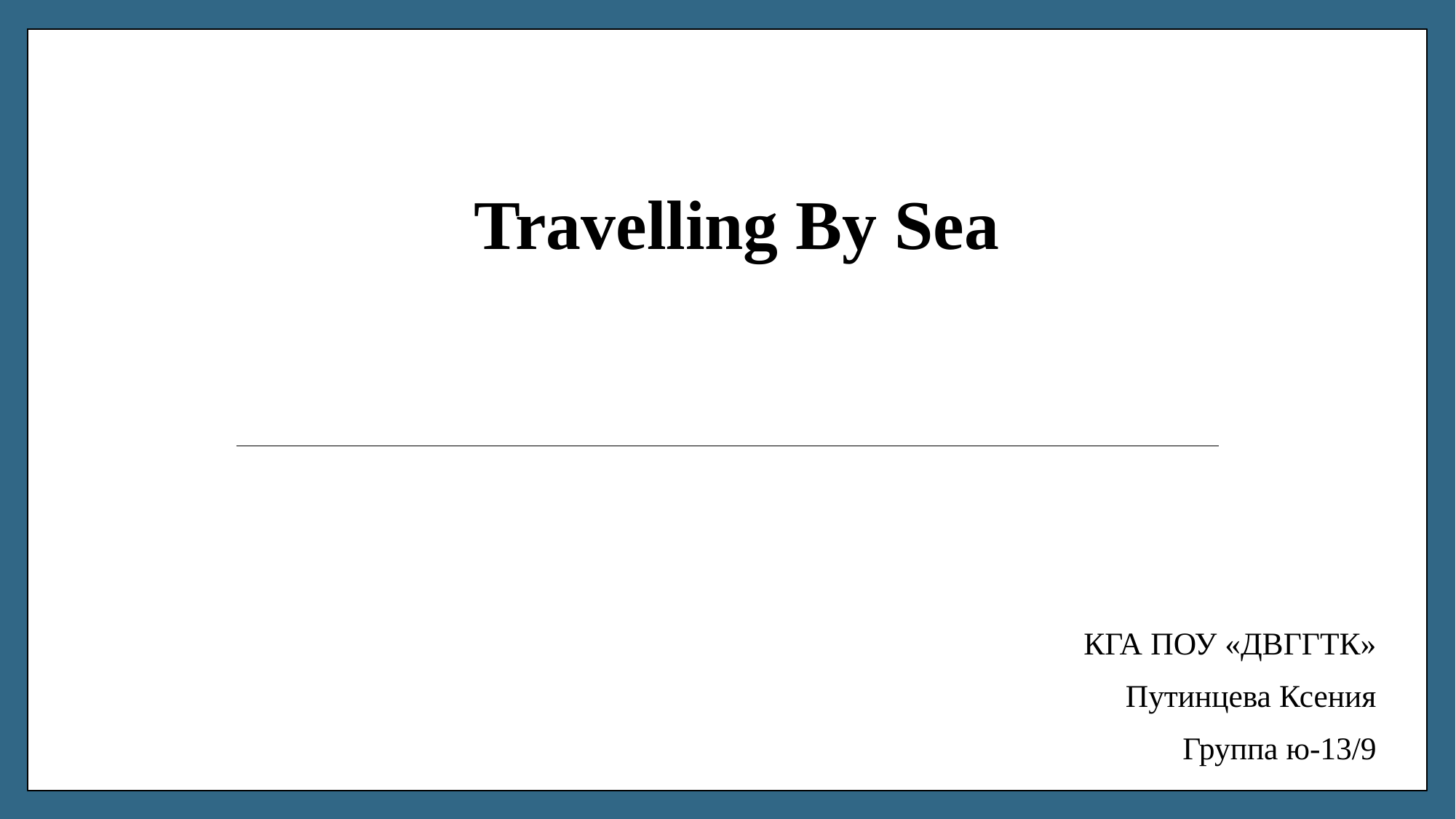

# Travelling By Sea
КГА ПОУ «ДВГГТК»
Путинцева Ксения
Группа ю-13/9